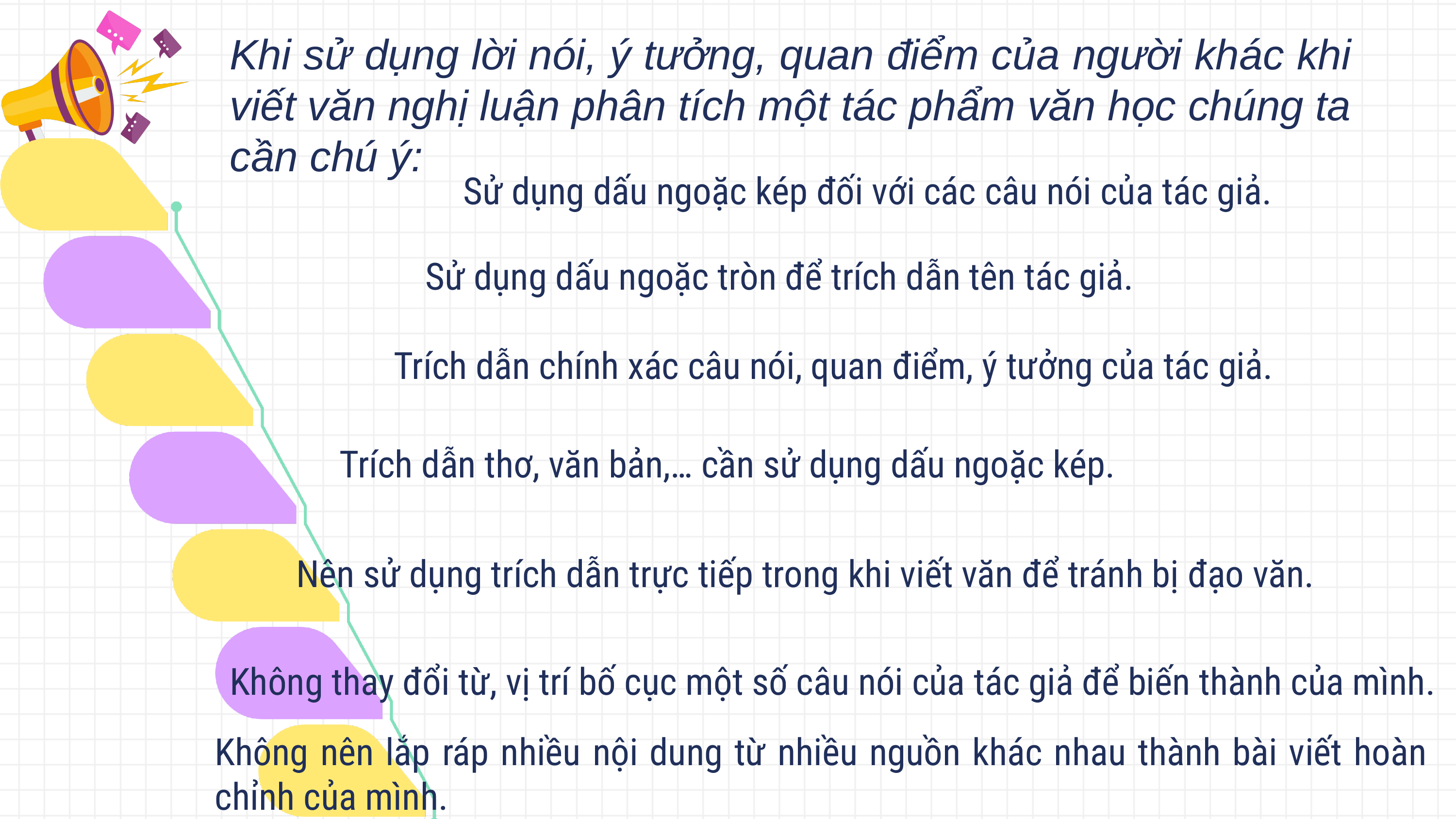

Khi sử dụng lời nói, ý tưởng, quan điểm của người khác khi viết văn nghị luận phân tích một tác phẩm văn học chúng ta cần chú ý:

Sử dụng dấu ngoặc kép đối với các câu nói của tác giả.
Sử dụng dấu ngoặc tròn để trích dẫn tên tác giả.
Trích dẫn chính xác câu nói, quan điểm, ý tưởng của tác giả.
Trích dẫn thơ, văn bản,… cần sử dụng dấu ngoặc kép.
Nên sử dụng trích dẫn trực tiếp trong khi viết văn để tránh bị đạo văn.
Không thay đổi từ, vị trí bố cục một số câu nói của tác giả để biến thành của mình.

Không nên lắp ráp nhiều nội dung từ nhiều nguồn khác nhau thành bài viết hoàn chỉnh của mình.